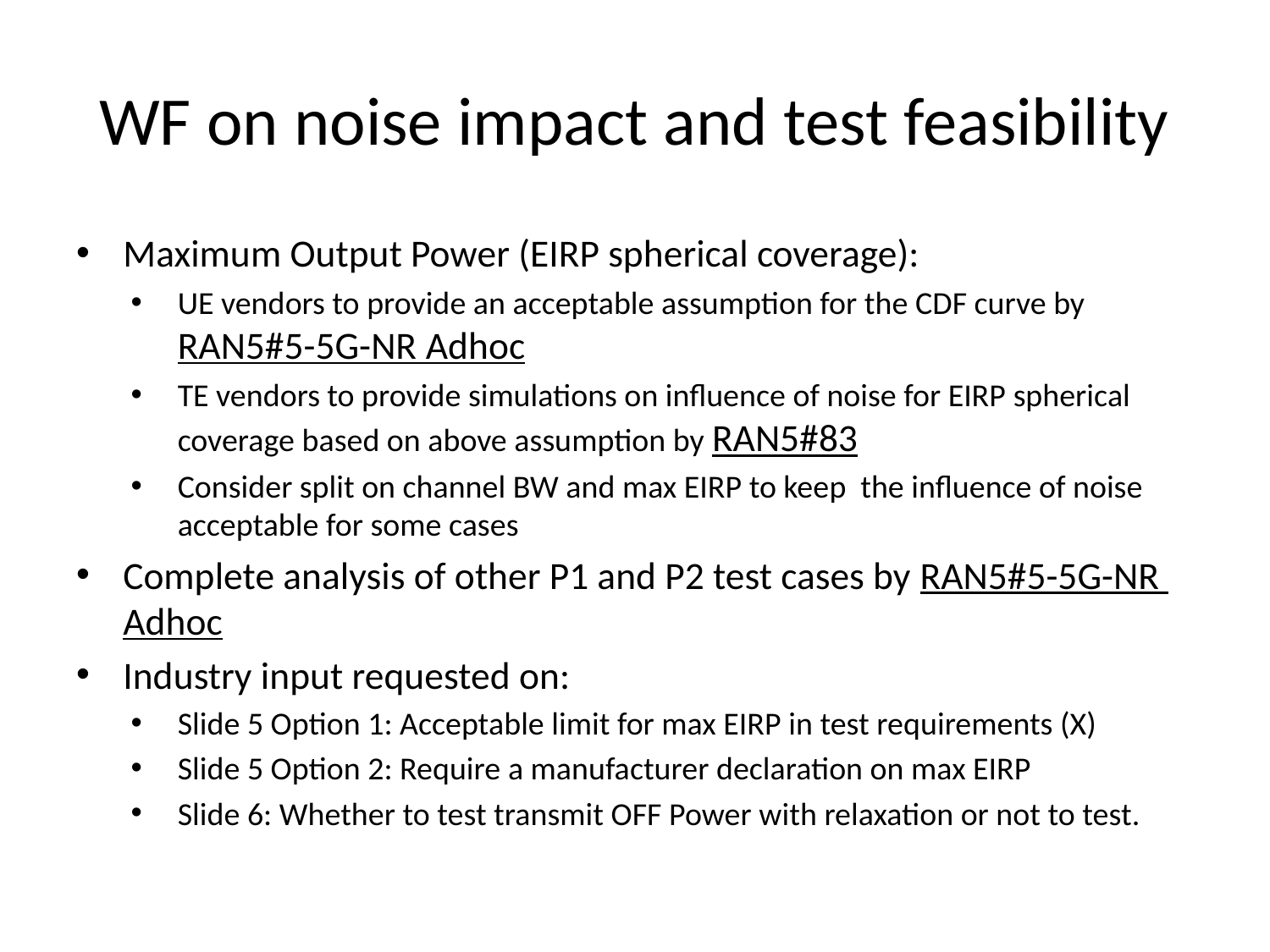

# WF on noise impact and test feasibility
Maximum Output Power (EIRP spherical coverage):
UE vendors to provide an acceptable assumption for the CDF curve by RAN5#5-5G-NR Adhoc
TE vendors to provide simulations on influence of noise for EIRP spherical coverage based on above assumption by RAN5#83
Consider split on channel BW and max EIRP to keep  the influence of noise acceptable for some cases
Complete analysis of other P1 and P2 test cases by RAN5#5-5G-NR Adhoc
Industry input requested on:
Slide 5 Option 1: Acceptable limit for max EIRP in test requirements (X)
Slide 5 Option 2: Require a manufacturer declaration on max EIRP
Slide 6: Whether to test transmit OFF Power with relaxation or not to test.